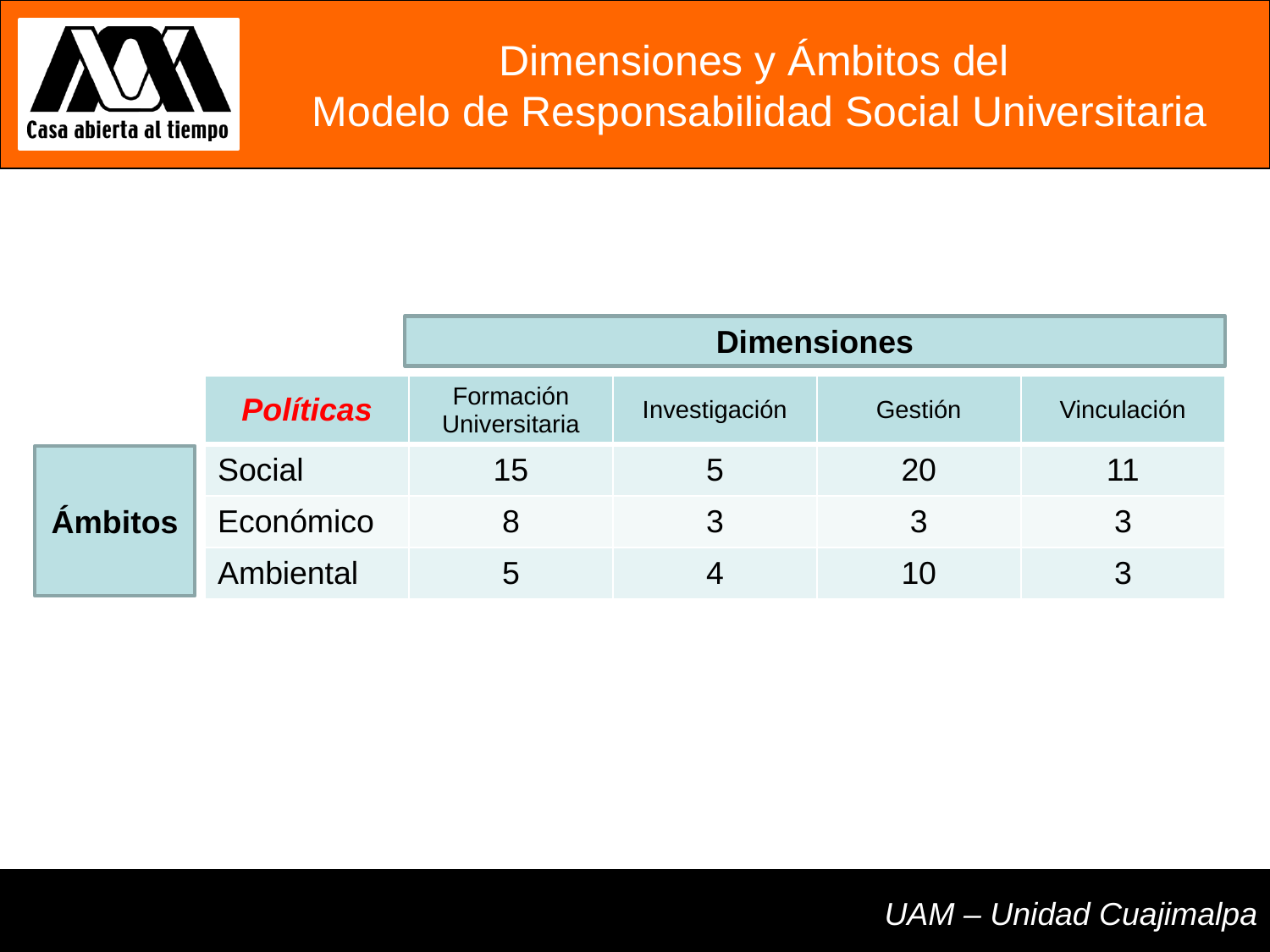

# Dimensiones y Ámbitos del Modelo de Responsabilidad Social Universitaria
Dimensiones
| Políticas | Formación Universitaria | Investigación | Gestión | Vinculación |
| --- | --- | --- | --- | --- |
| Social | 15 | 5 | 20 | 11 |
| Económico | 8 | 3 | 3 | 3 |
| Ambiental | 5 | 4 | 10 | 3 |
Ámbitos